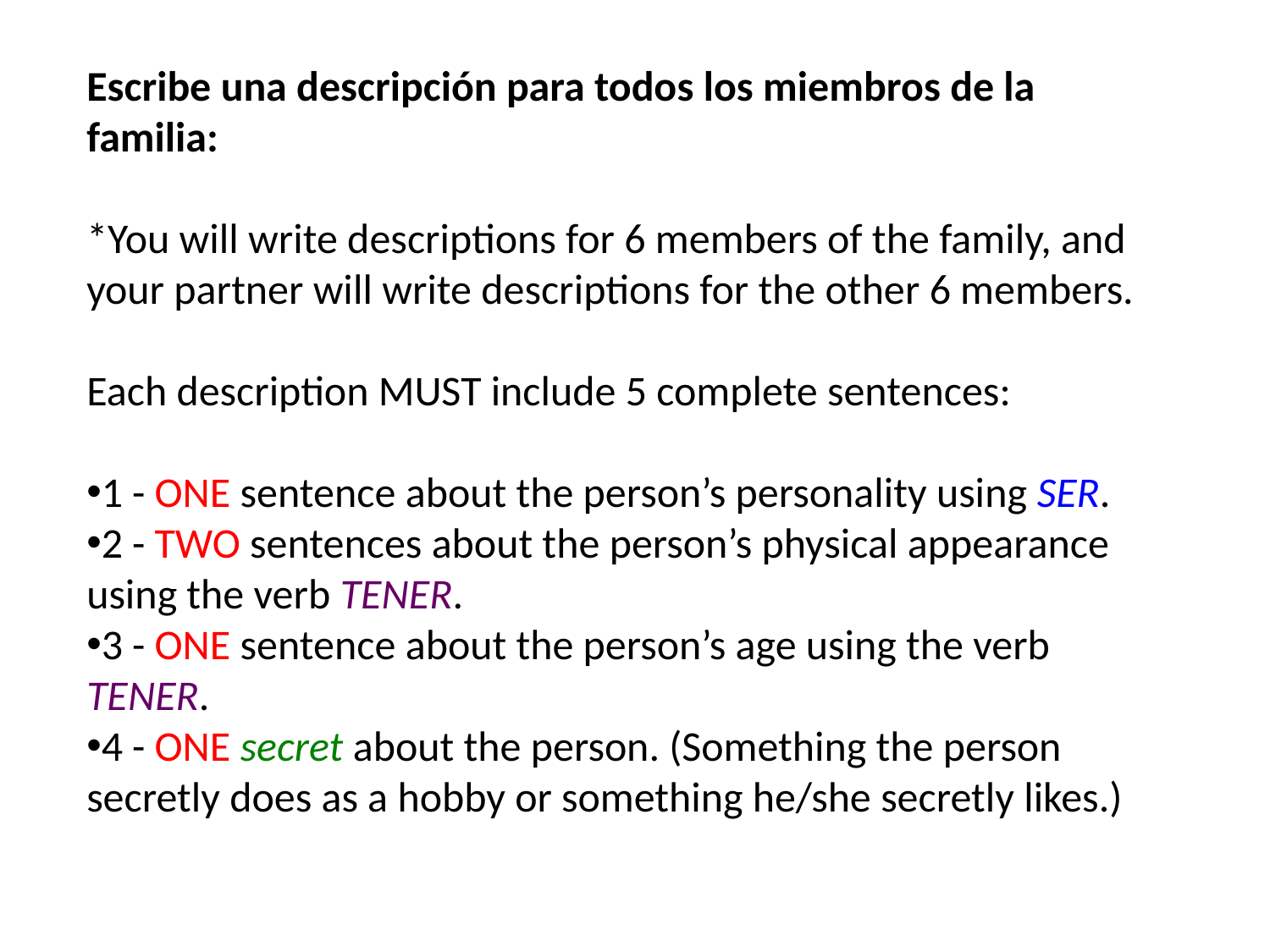

Escribe una descripción para todos los miembros de la familia:

*You will write descriptions for 6 members of the family, and your partner will write descriptions for the other 6 members.

Each description MUST include 5 complete sentences:

1 - ONE sentence about the person’s personality using SER.
2 - TWO sentences about the person’s physical appearance using the verb TENER.
3 - ONE sentence about the person’s age using the verb TENER.
4 - ONE secret about the person. (Something the person secretly does as a hobby or something he/she secretly likes.)